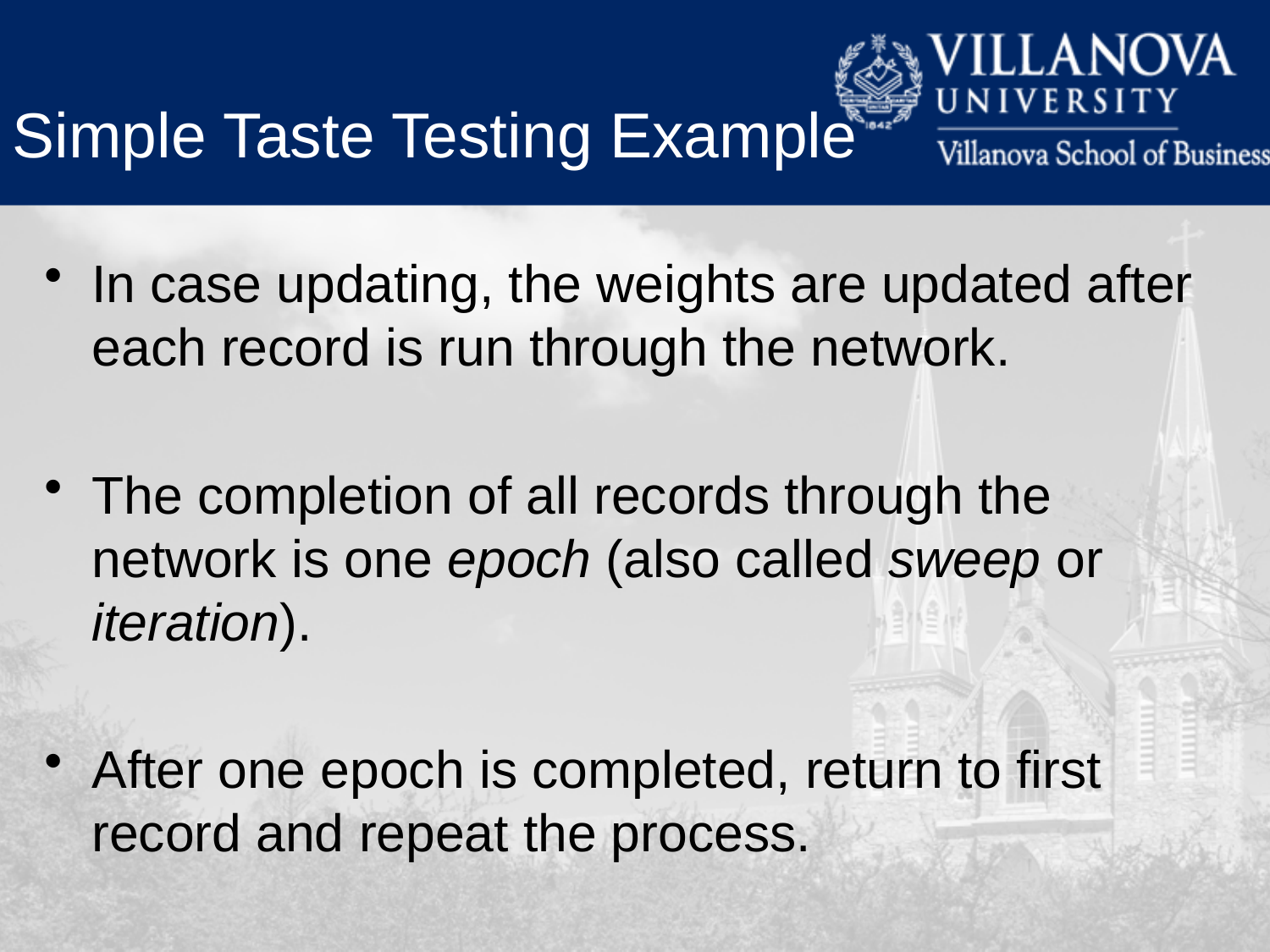

Simple Taste Testing Example
In case updating, the weights are updated after each record is run through the network.

The completion of all records through the network is one epoch (also called sweep or iteration).

After one epoch is completed, return to first record and repeat the process.